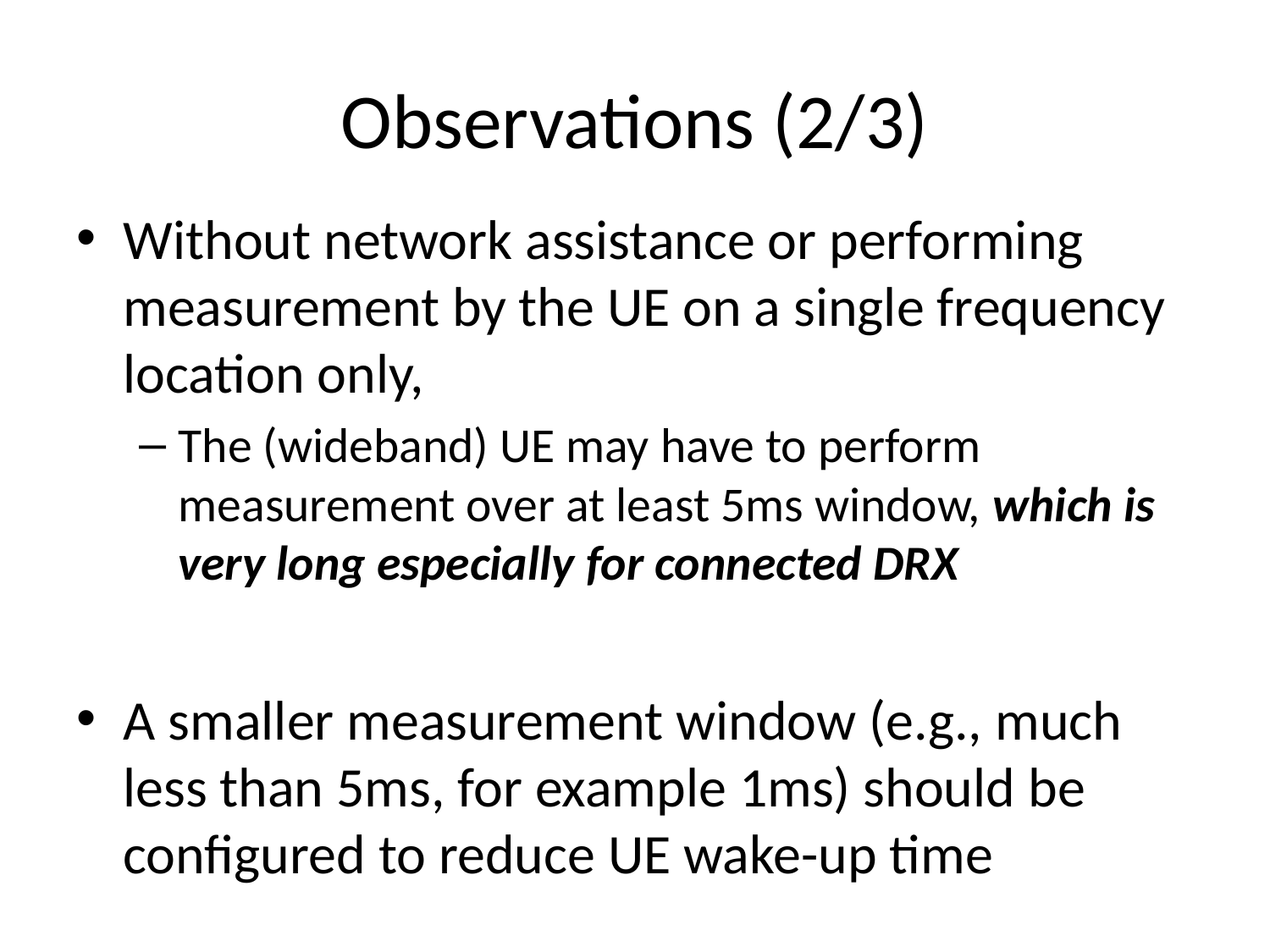

# Observations (2/3)
Without network assistance or performing measurement by the UE on a single frequency location only,
The (wideband) UE may have to perform measurement over at least 5ms window, which is very long especially for connected DRX

A smaller measurement window (e.g., much less than 5ms, for example 1ms) should be configured to reduce UE wake-up time